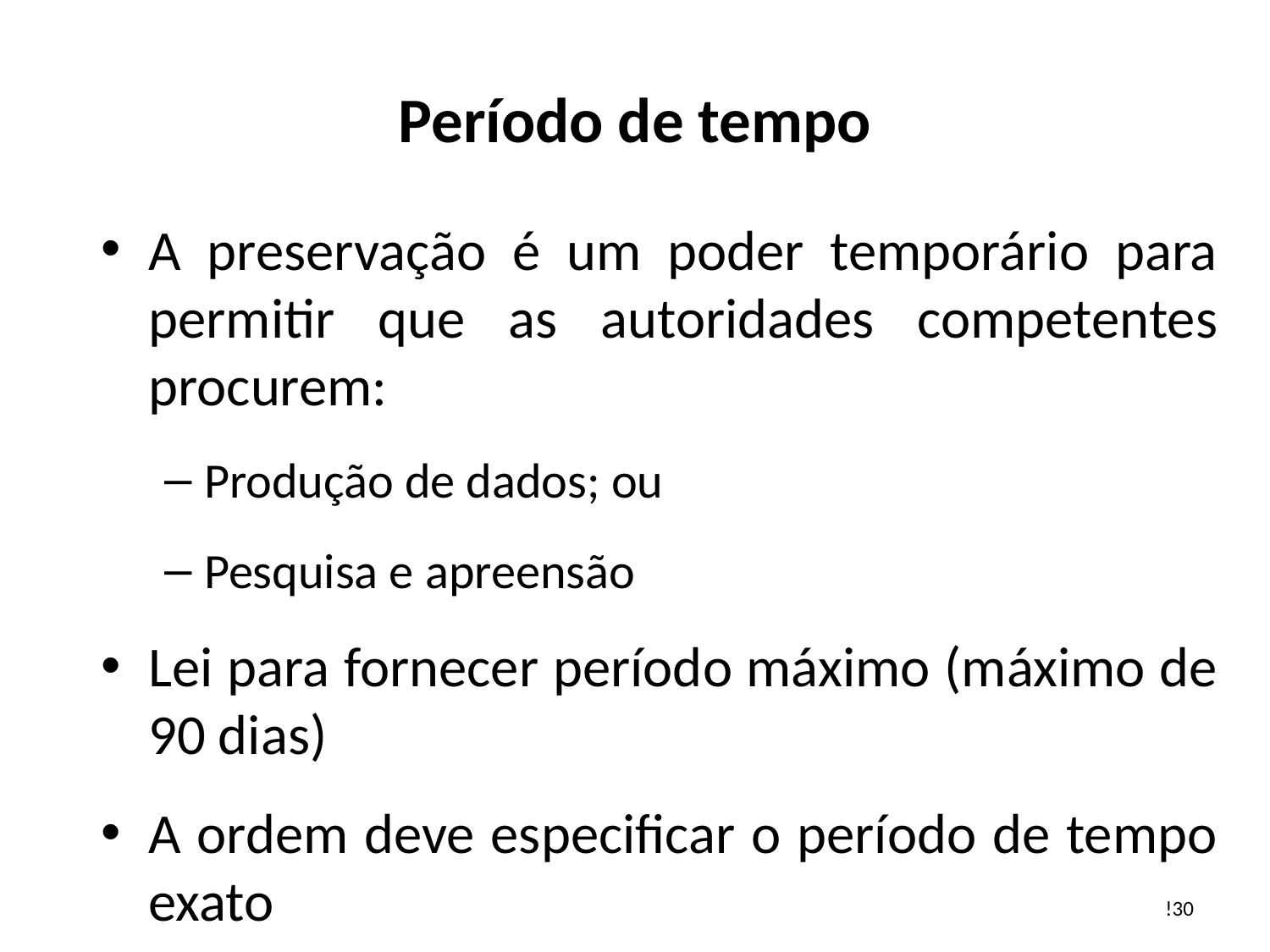

# Período de tempo
A preservação é um poder temporário para permitir que as autoridades competentes procurem:
Produção de dados; ou
Pesquisa e apreensão
Lei para fornecer período máximo (máximo de 90 dias)
A ordem deve especificar o período de tempo exato
Período de tempo na ordem pode ser renovado
!30